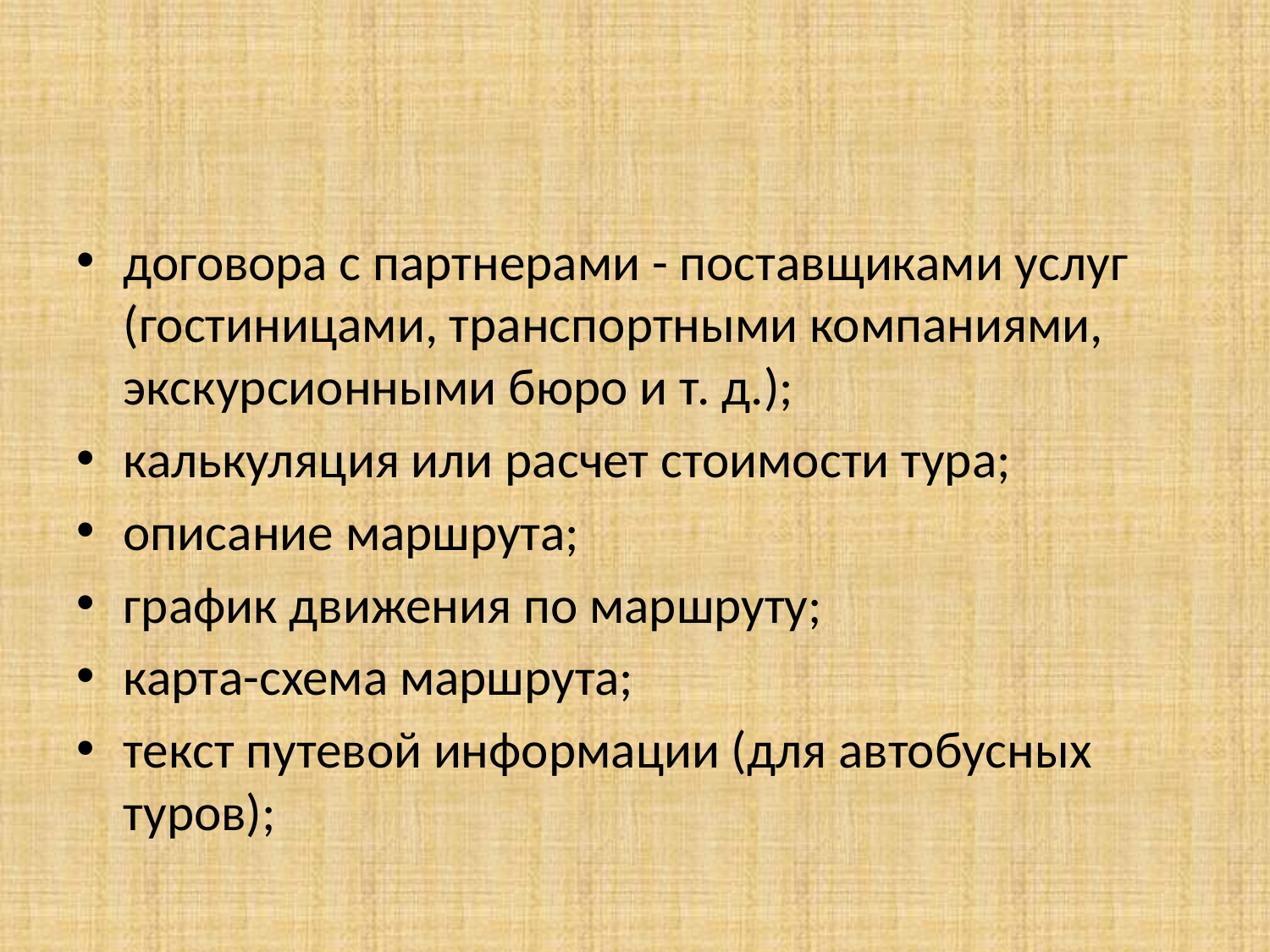

#
договора с партнерами - поставщиками услуг (гостиницами, транспортными компаниями, экскурсионными бюро и т. д.);
калькуляция или расчет стоимости тура;
описание маршрута;
график движения по маршруту;
карта-схема маршрута;
текст путевой информации (для автобусных туров);